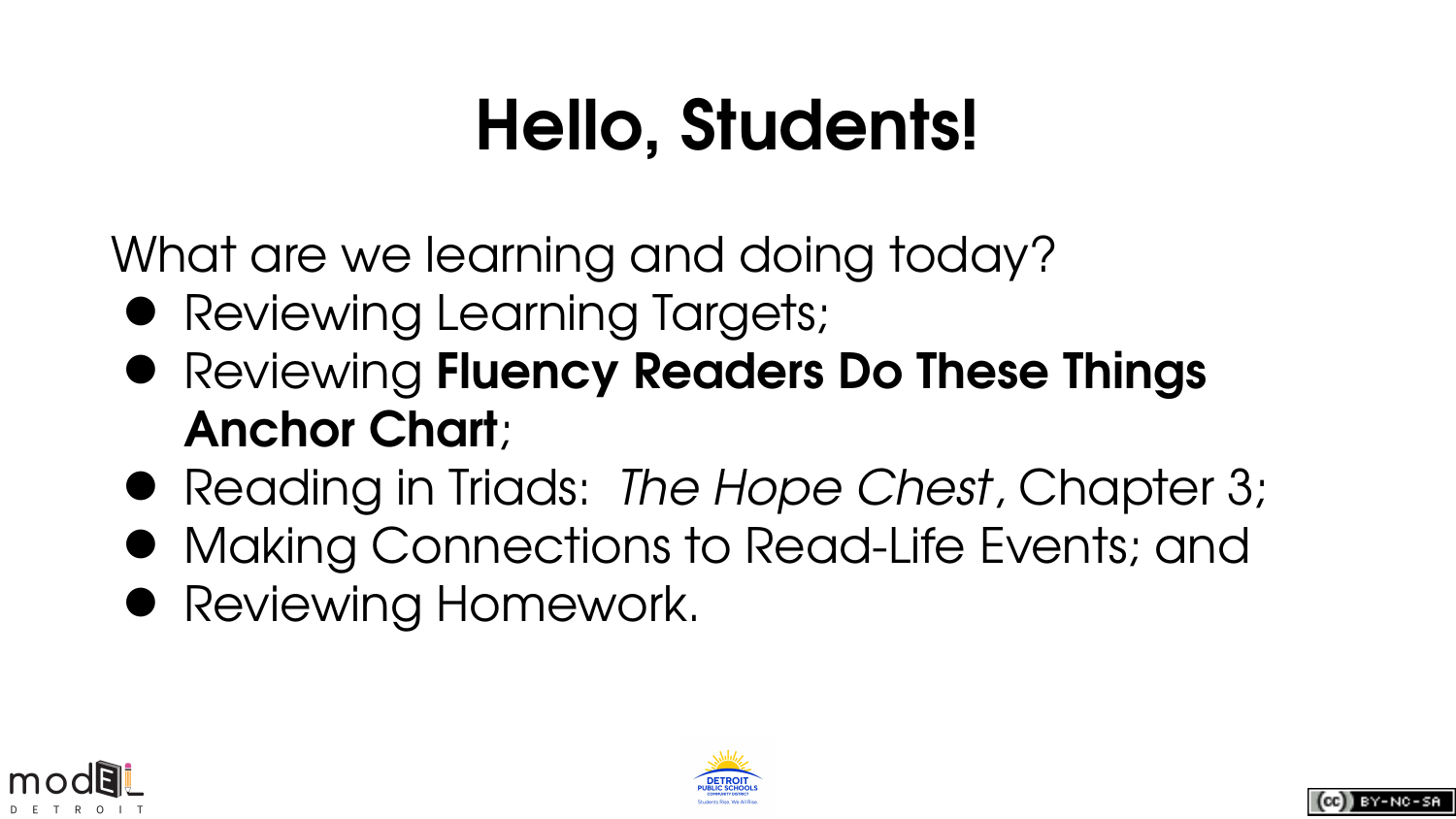

# Hello, Students!
What are we learning and doing today?
Reviewing Learning Targets;
Reviewing Fluency Readers Do These Things Anchor Chart;
Reading in Triads:  The Hope Chest, Chapter 3;
Making Connections to Read-Life Events; and
Reviewing Homework.